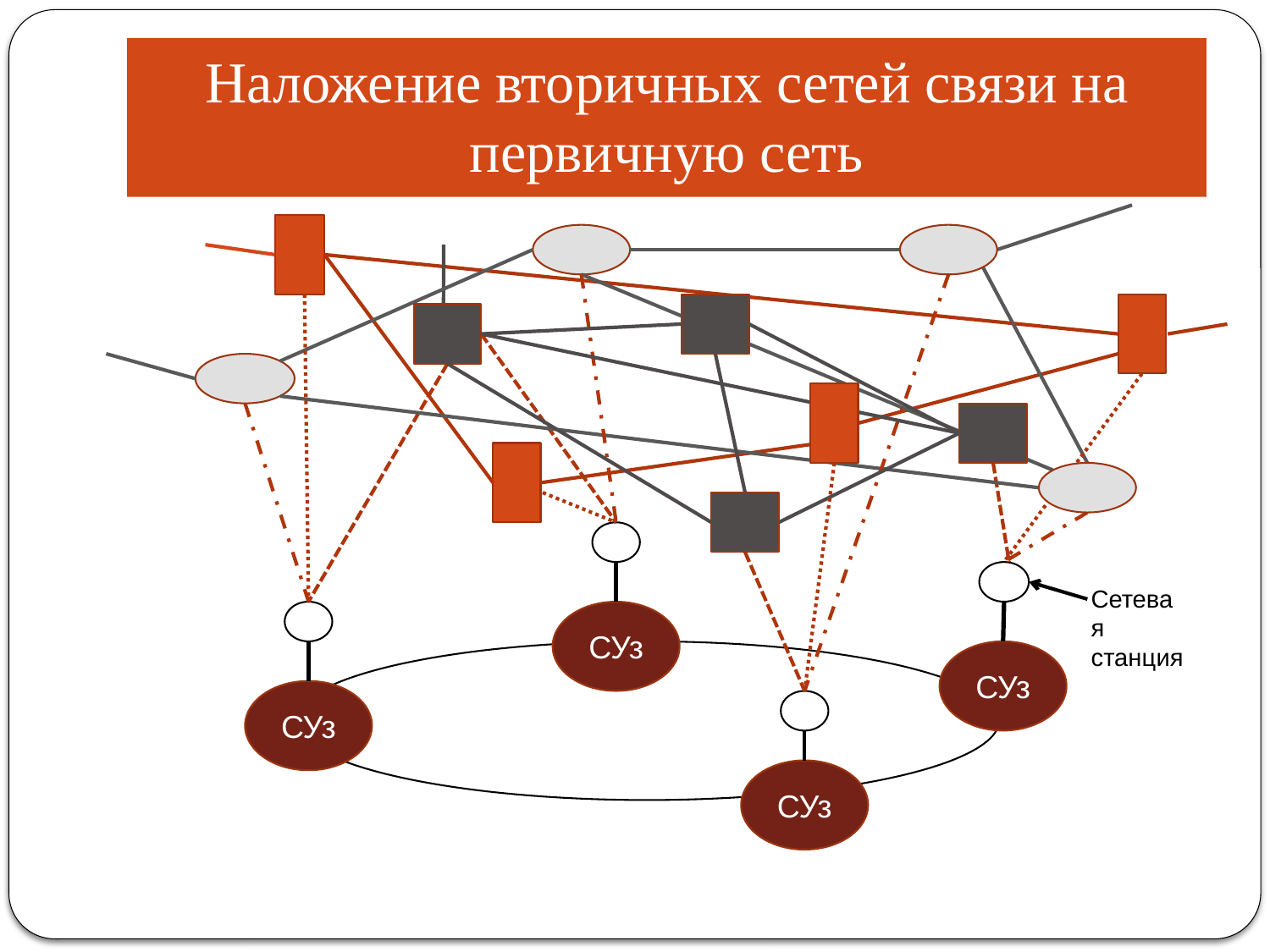

# Наложение вторичных сетей связи на первичную сеть

СУз

СУз
СУз

СУз
Сетевая станция